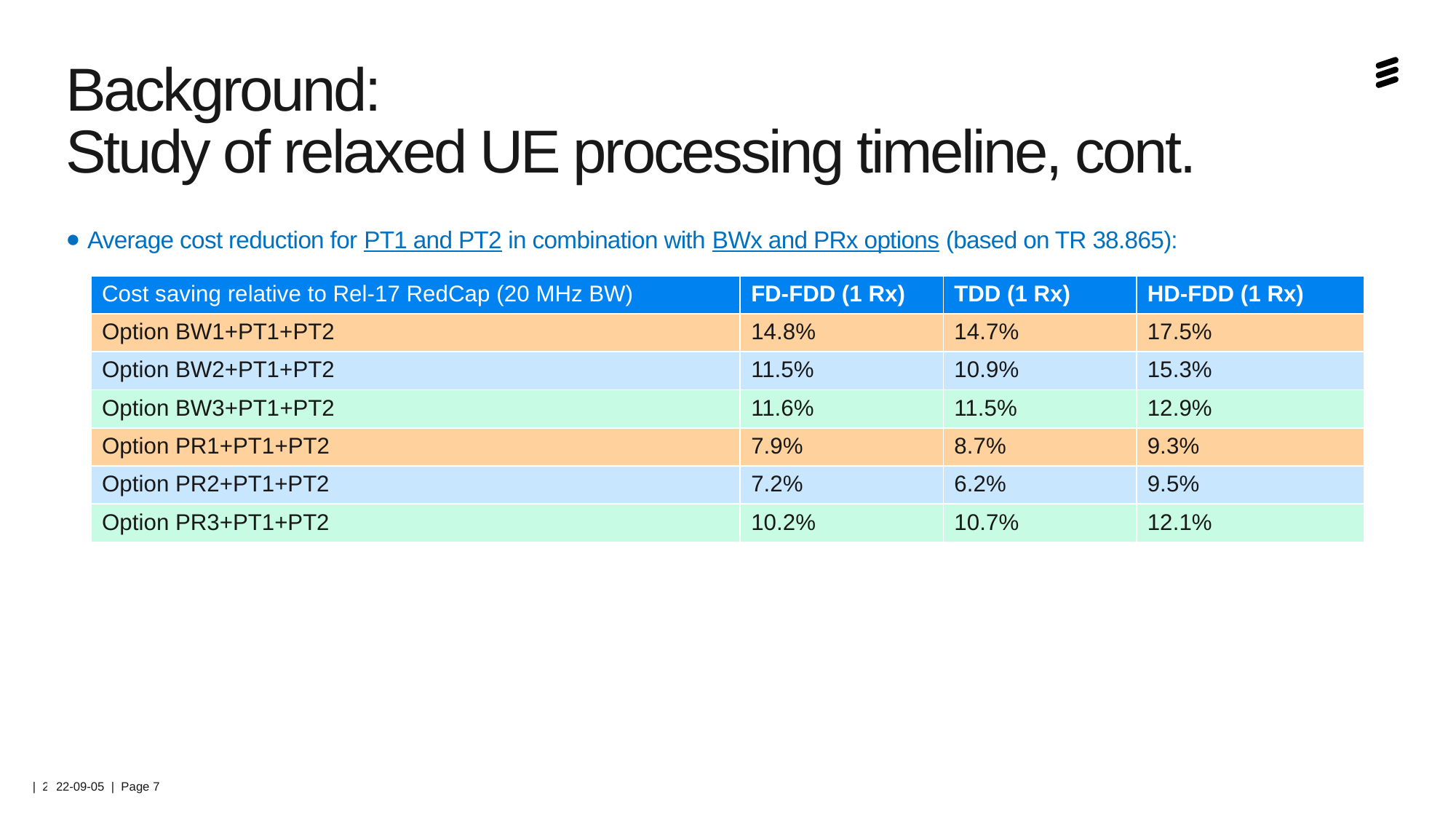

# Background: Study of relaxed UE processing timeline, cont.
Average cost reduction for PT1 and PT2 in combination with BWx and PRx options (based on TR 38.865):

| Cost saving relative to Rel-17 RedCap (20 MHz BW) | FD-FDD (1 Rx) | TDD (1 Rx) | HD-FDD (1 Rx) |
| --- | --- | --- | --- |
| Option BW1+PT1+PT2 | 14.8% | 14.7% | 17.5% |
| Option BW2+PT1+PT2 | 11.5% | 10.9% | 15.3% |
| Option BW3+PT1+PT2 | 11.6% | 11.5% | 12.9% |
| Option PR1+PT1+PT2 | 7.9% | 8.7% | 9.3% |
| Option PR2+PT1+PT2 | 7.2% | 6.2% | 9.5% |
| Option PR3+PT1+PT2 | 10.2% | 10.7% | 12.1% |